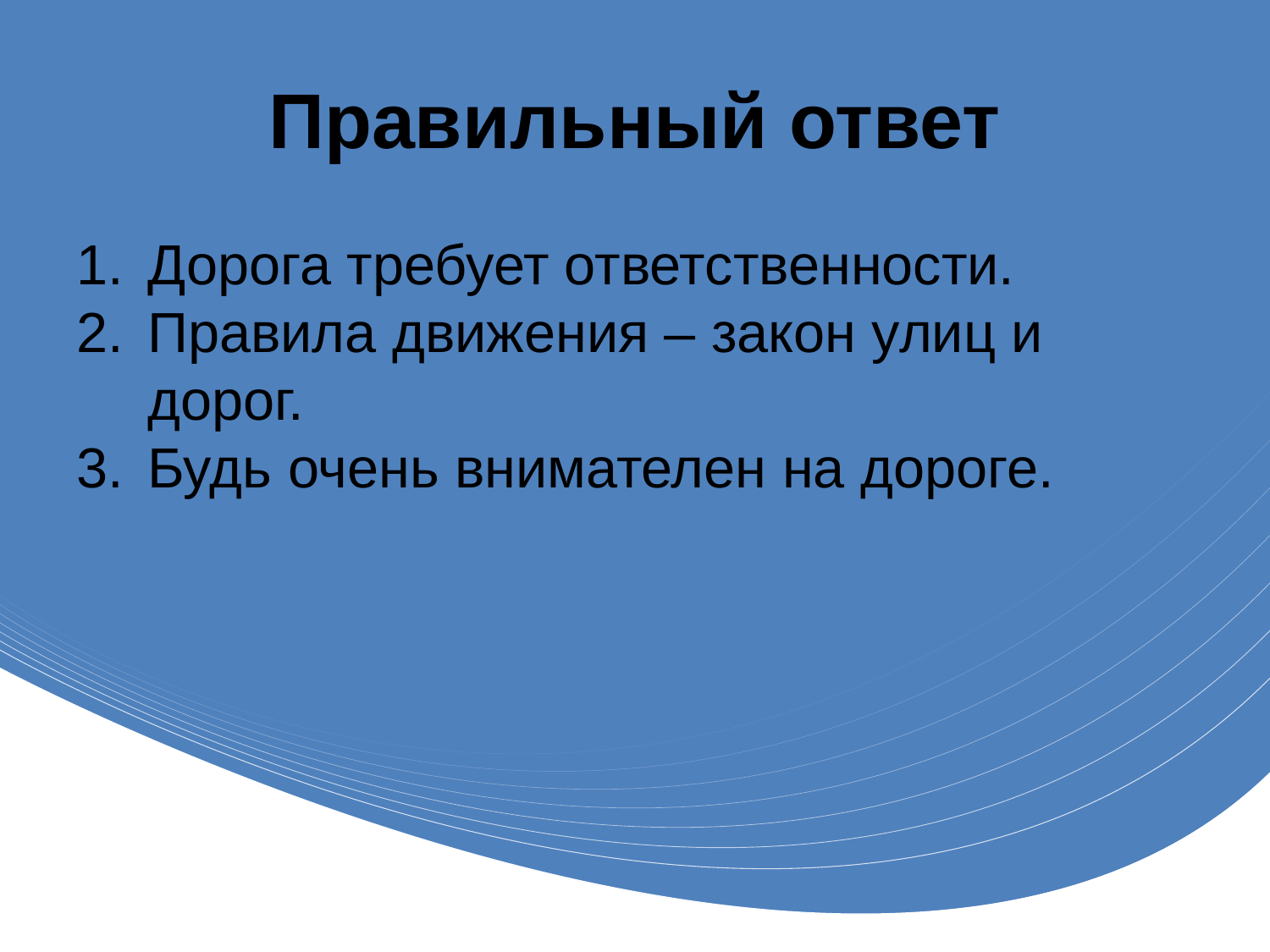

# Правильный ответ
Дорога требует ответственности.
Правила движения – закон улиц и дорог.
Будь очень внимателен на дороге.